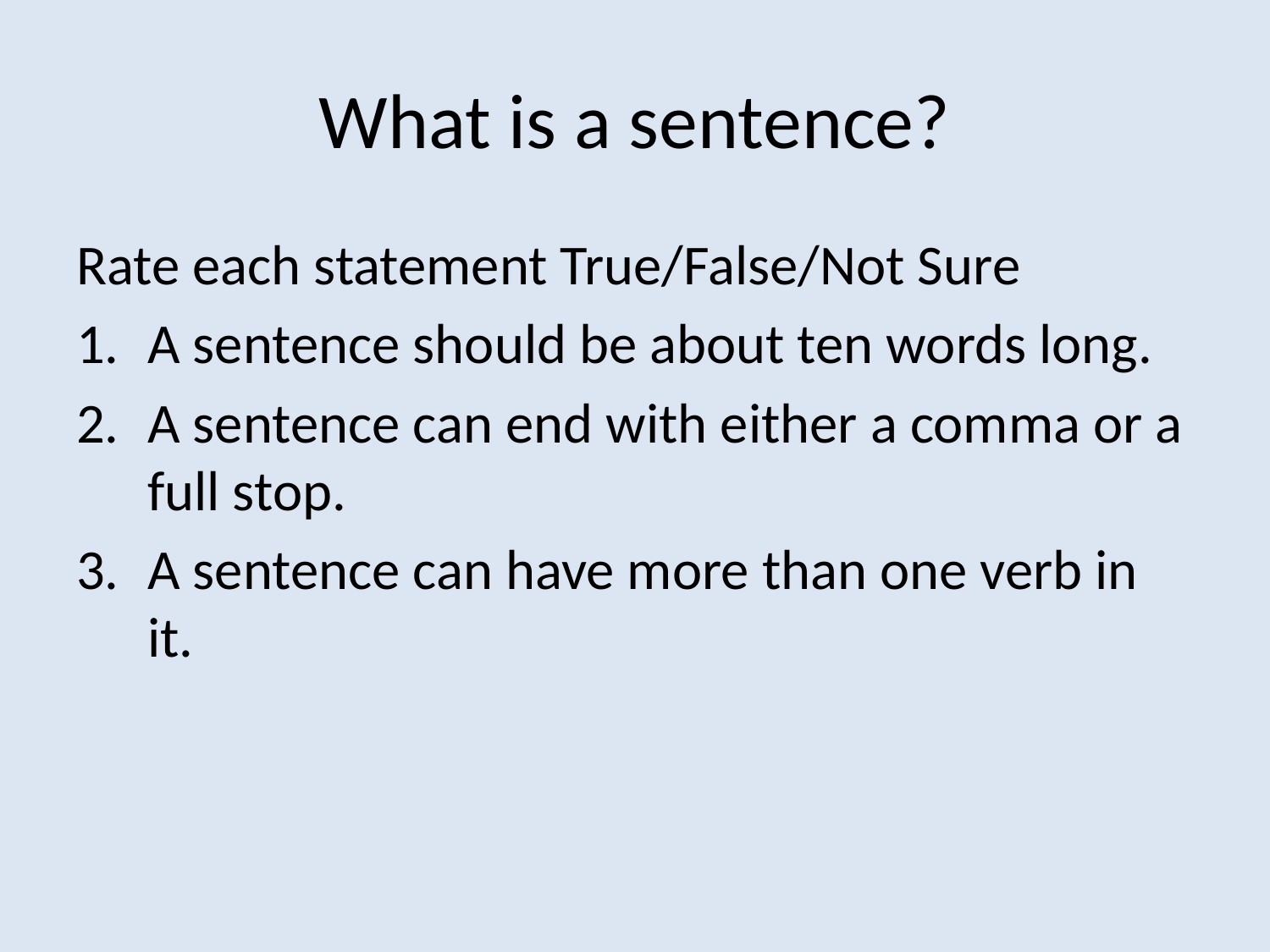

# What is a sentence?
Rate each statement True/False/Not Sure
A sentence should be about ten words long.
A sentence can end with either a comma or a full stop.
A sentence can have more than one verb in it.